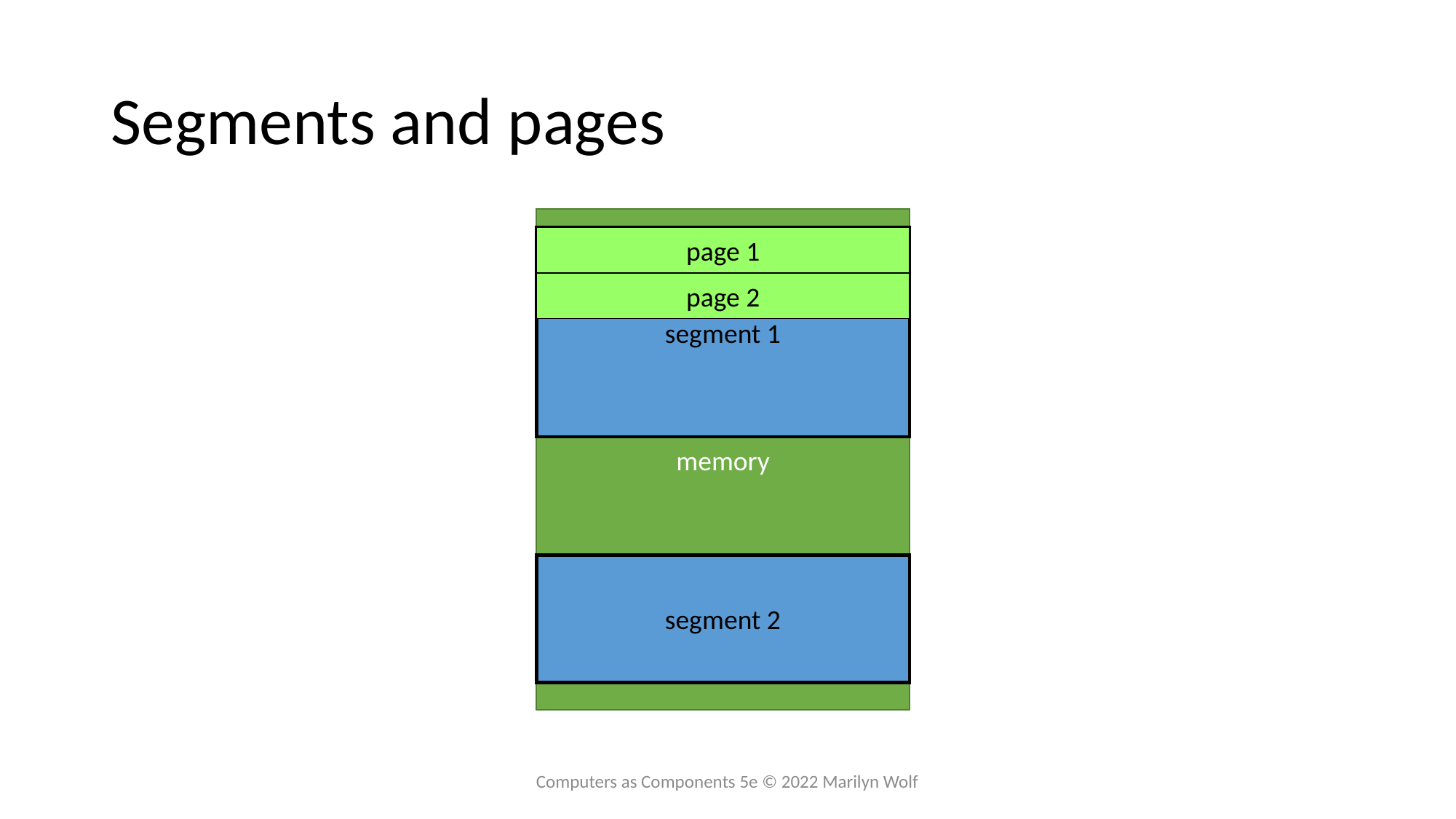

# Segments and pages
memory
segment 1
page 1
page 2
segment 2
Computers as Components 5e © 2022 Marilyn Wolf